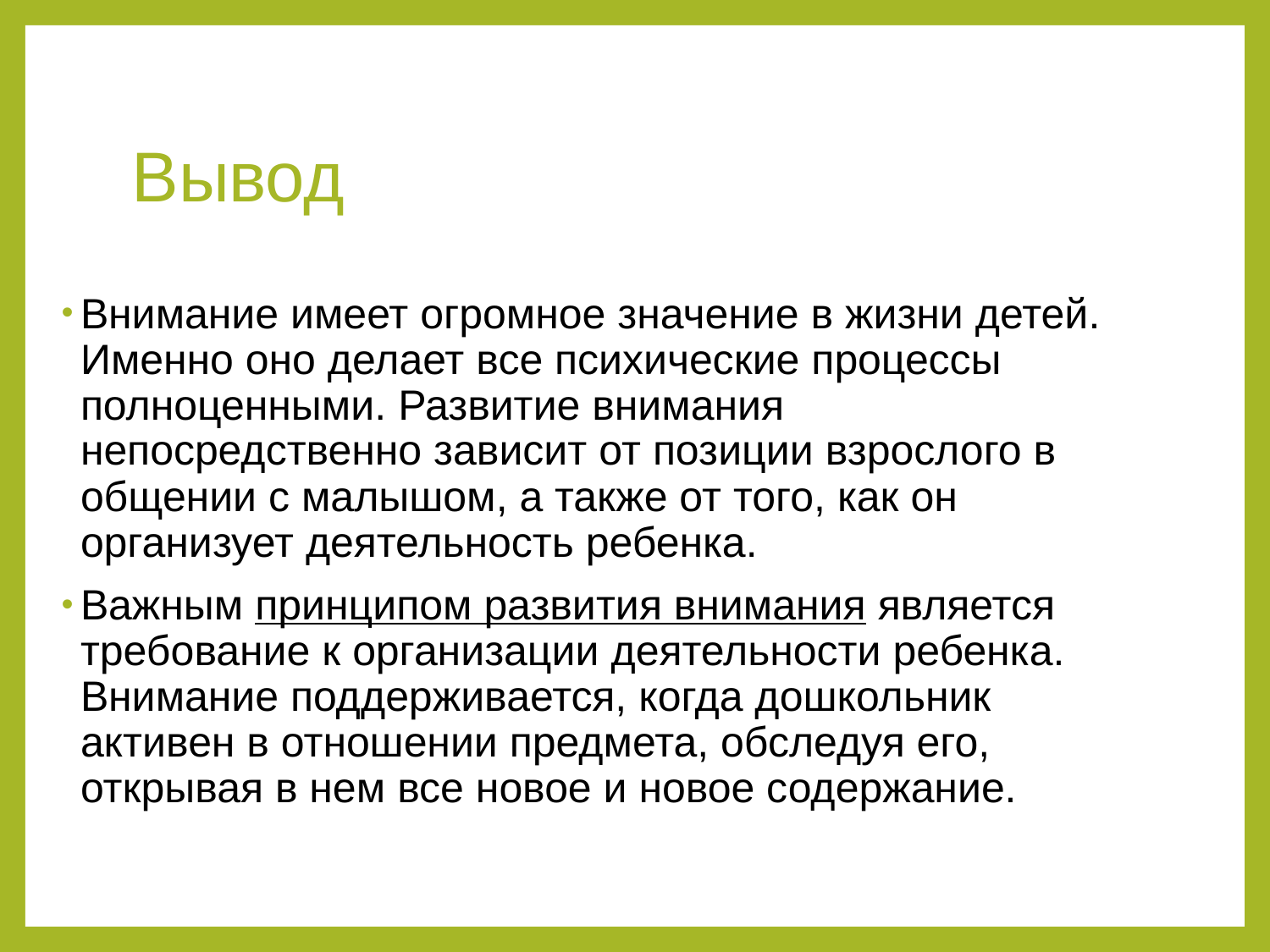

# Вывод
Внимание имеет огромное значение в жизни детей. Именно оно делает все психические процессы полноценными. Развитие внимания непосредственно зависит от позиции взрослого в общении с малышом, а также от того, как он организует деятельность ребенка.
Важным принципом развития внимания является требование к организации деятельности ребенка. Внимание поддерживается, когда дошкольник активен в отношении предмета, обследуя его, открывая в нем все новое и новое содержание.